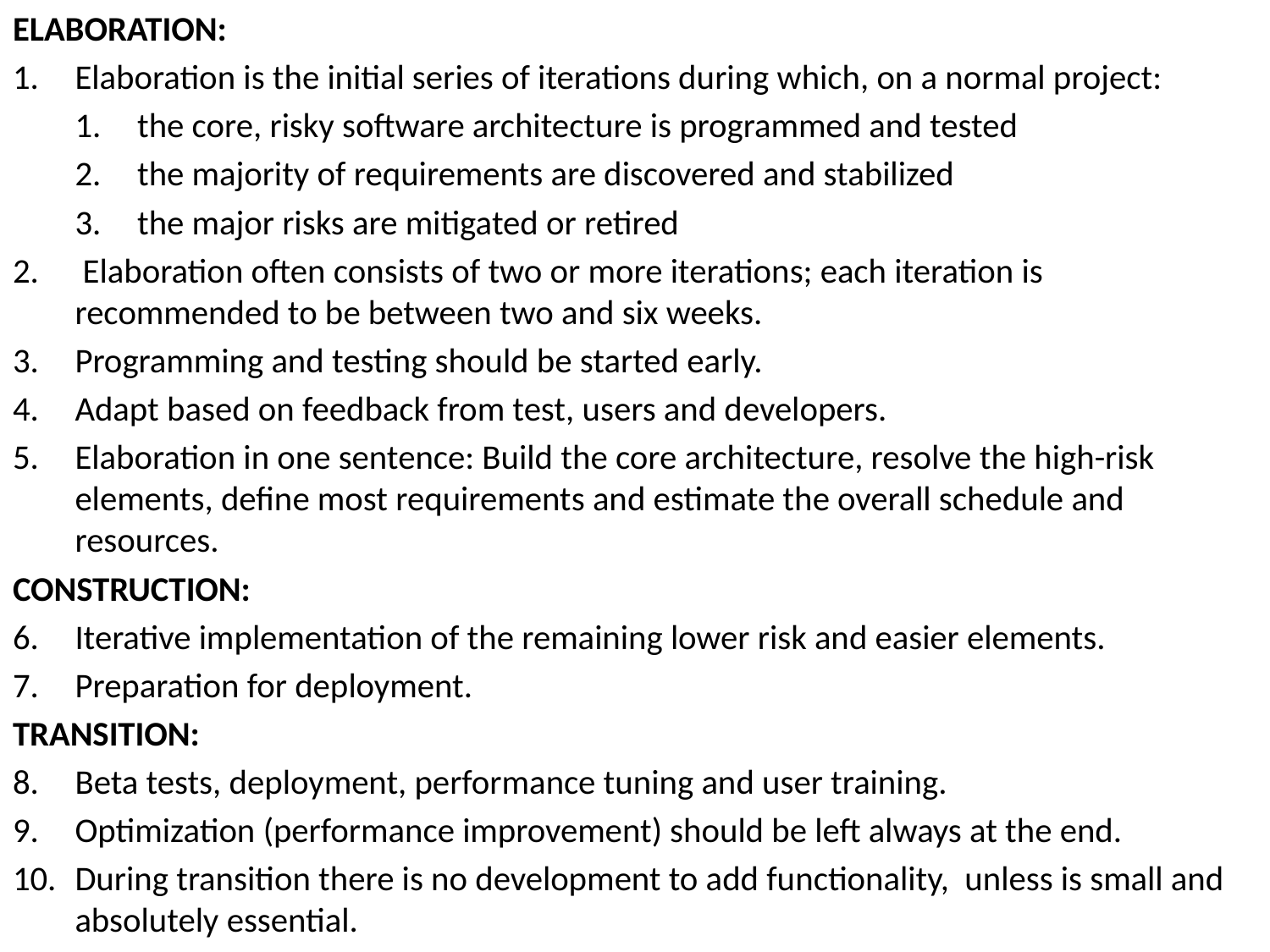

ELABORATION:
Elaboration is the initial series of iterations during which, on a normal project:
the core, risky software architecture is programmed and tested
the majority of requirements are discovered and stabilized
the major risks are mitigated or retired
 Elaboration often consists of two or more iterations; each iteration is recommended to be between two and six weeks.
Programming and testing should be started early.
Adapt based on feedback from test, users and developers.
Elaboration in one sentence: Build the core architecture, resolve the high-risk elements, define most requirements and estimate the overall schedule and resources.
CONSTRUCTION:
Iterative implementation of the remaining lower risk and easier elements.
Preparation for deployment.
TRANSITION:
Beta tests, deployment, performance tuning and user training.
Optimization (performance improvement) should be left always at the end.
During transition there is no development to add functionality,  unless is small and absolutely essential.